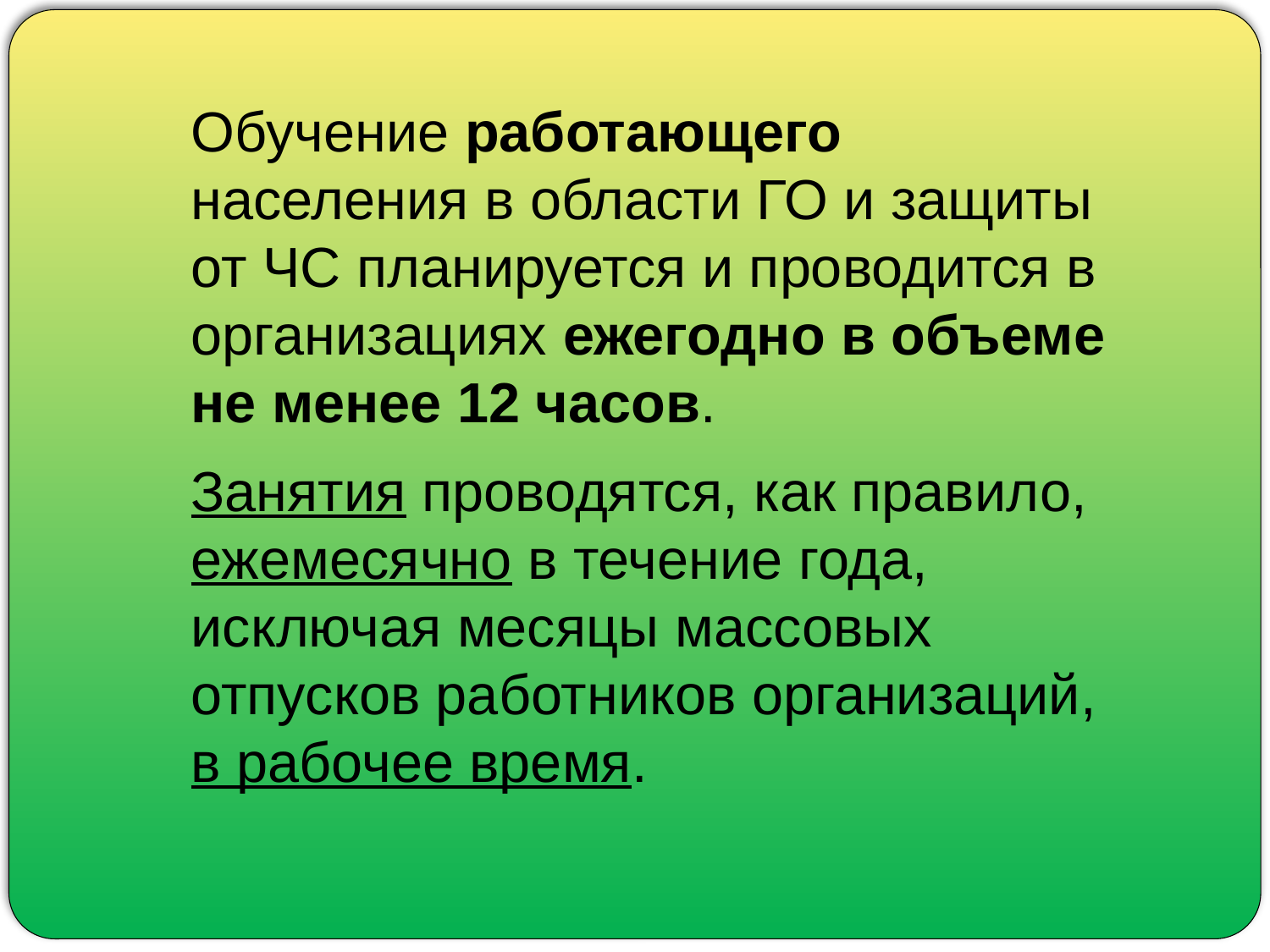

Обучение работающего населения в области ГО и защиты от ЧС планируется и проводится в организациях ежегодно в объеме не менее 12 часов.

Занятия проводятся, как правило, ежемесячно в течение года, исключая месяцы массовых отпусков работников организаций, в рабочее время.